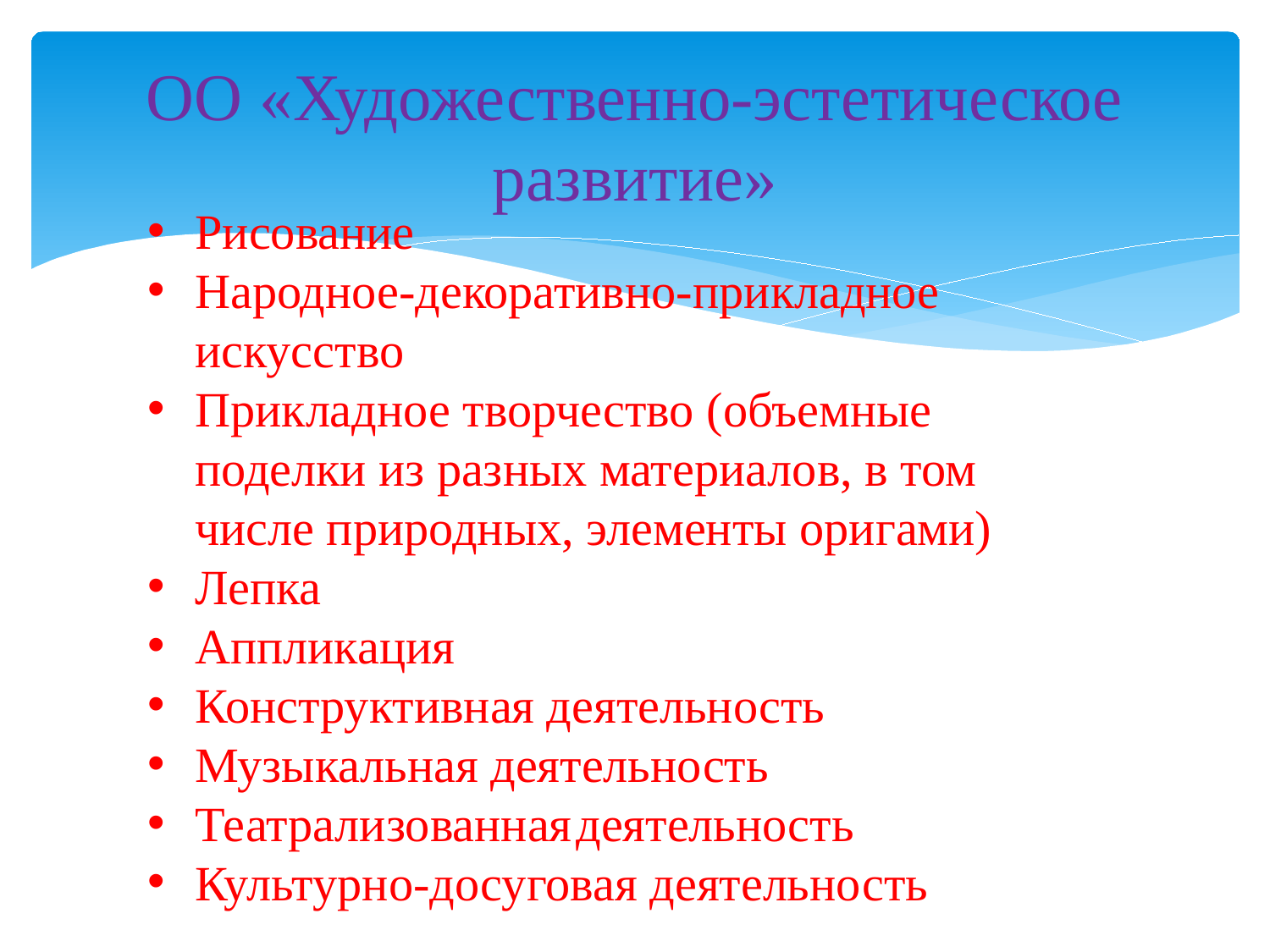

# ОО «Художественно-эстетическое развитие»

Рисование
Народное-декоративно-прикладное искусство
Прикладное творчество (объемные поделки из разных материалов, в том числе природных, элементы оригами)
Лепка
Аппликация
Конструктивная деятельность
Музыкальная деятельность
Театрализованная	деятельность
Культурно-досуговая деятельность